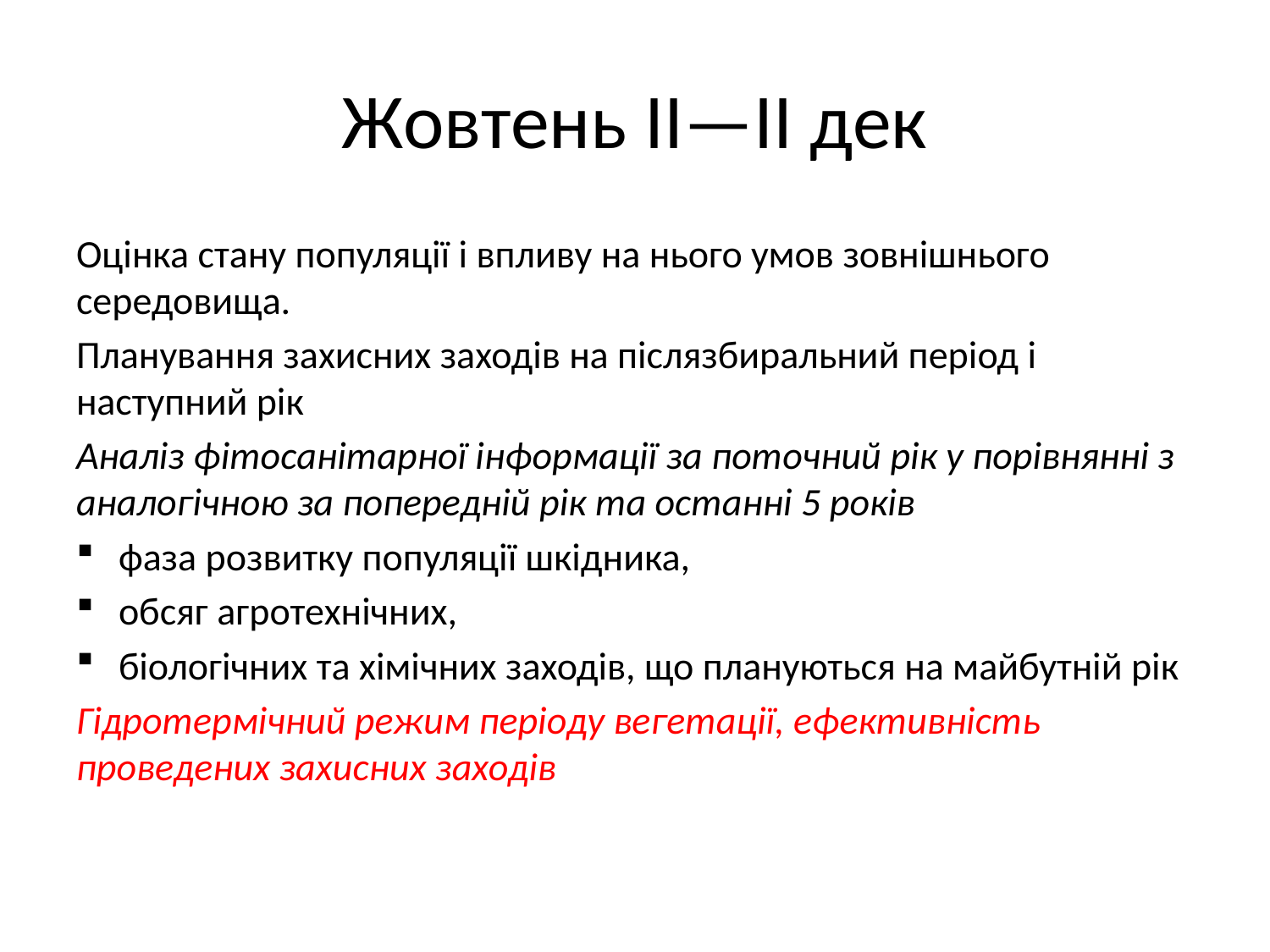

# Жовтень ІІ—ІІ дек
Оцінка стану популяції і впливу на нього умов зовнішнього середовища.
Планування захисних заходів на післязбиральний період і наступний рік
Аналіз фітосанітарної інформації за поточний рік у порівнянні з аналогічною за попередній рік та останні 5 років
фаза розвитку популяції шкідника,
обсяг агротехнічних,
біологічних та хімічних заходів, що плануються на майбутній рік
Гідротермічний режим періоду вегетації, ефективність проведених захисних заходів